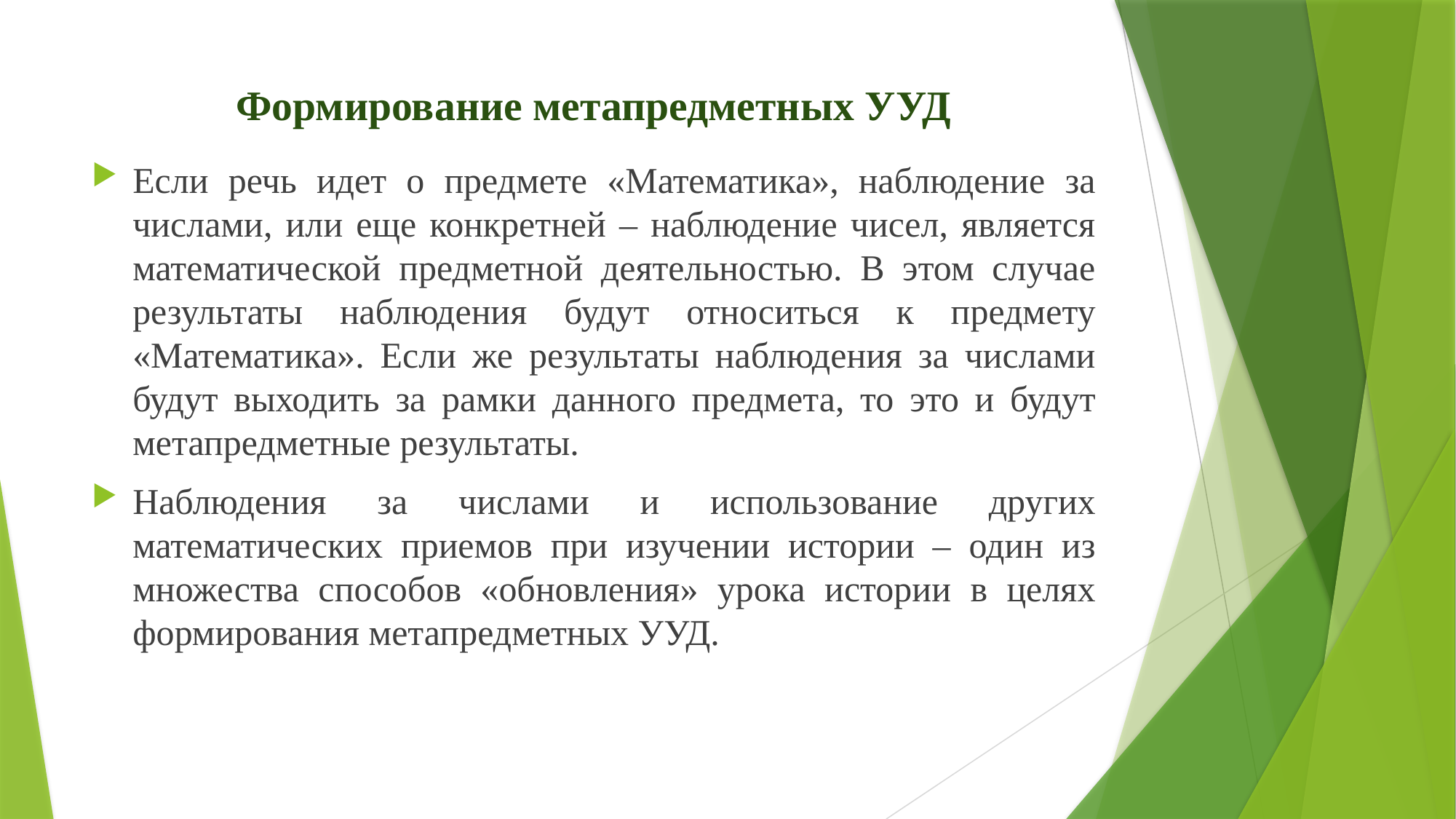

# Формирование метапредметных УУД
Если речь идет о предмете «Математика», наблюдение за числами, или еще конкретней – наблюдение чисел, является математической предметной деятельностью. В этом случае результаты наблюдения будут относиться к предмету «Математика». Если же результаты наблюдения за числами будут выходить за рамки данного предмета, то это и будут метапредметные результаты.
Наблюдения за числами и использование других математических приемов при изучении истории – один из множества способов «обновления» урока истории в целях формирования метапредметных УУД.